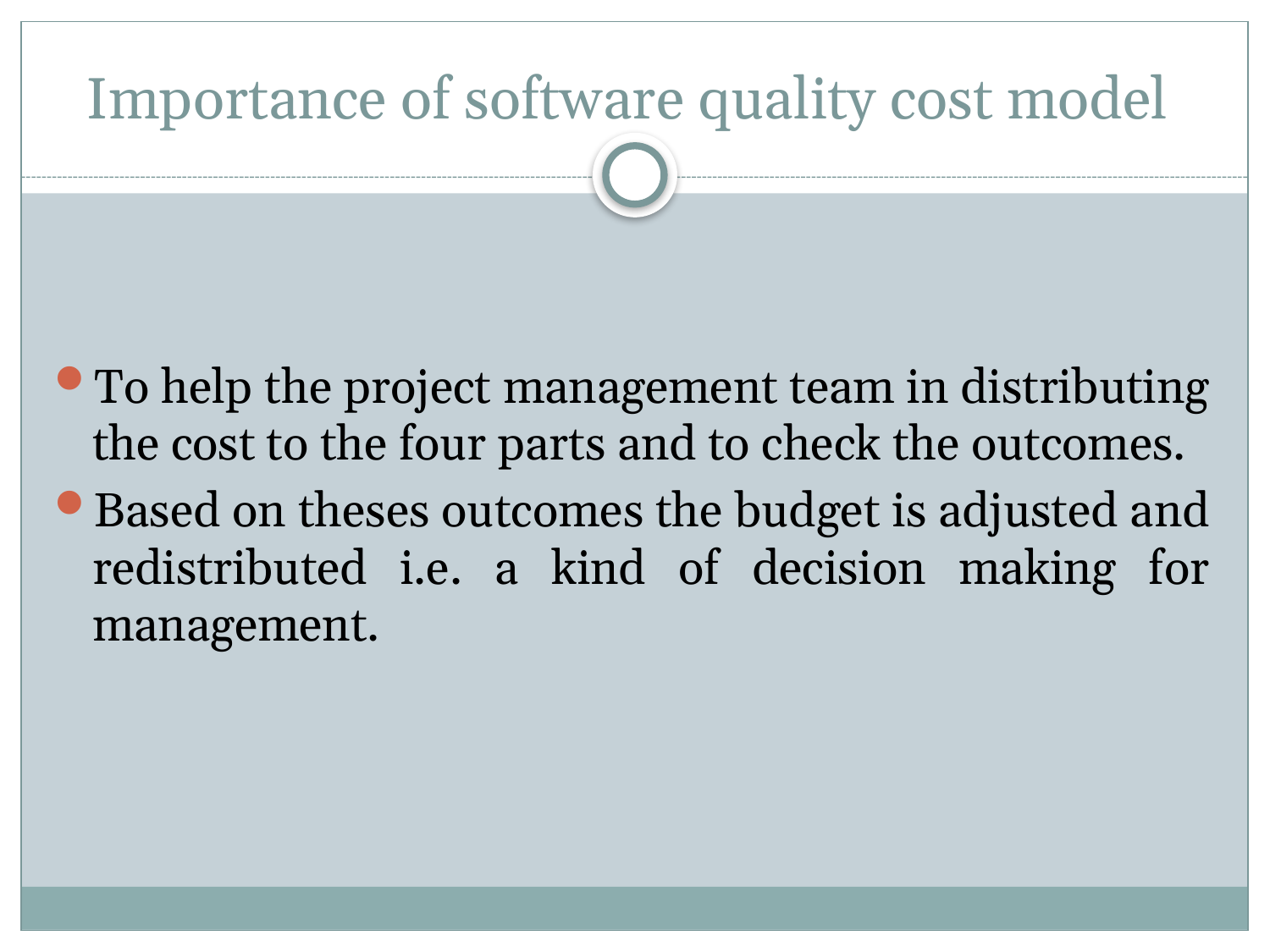

# Importance of software quality cost model
To help the project management team in distributing the cost to the four parts and to check the outcomes.
Based on theses outcomes the budget is adjusted and redistributed i.e. a kind of decision making for management.